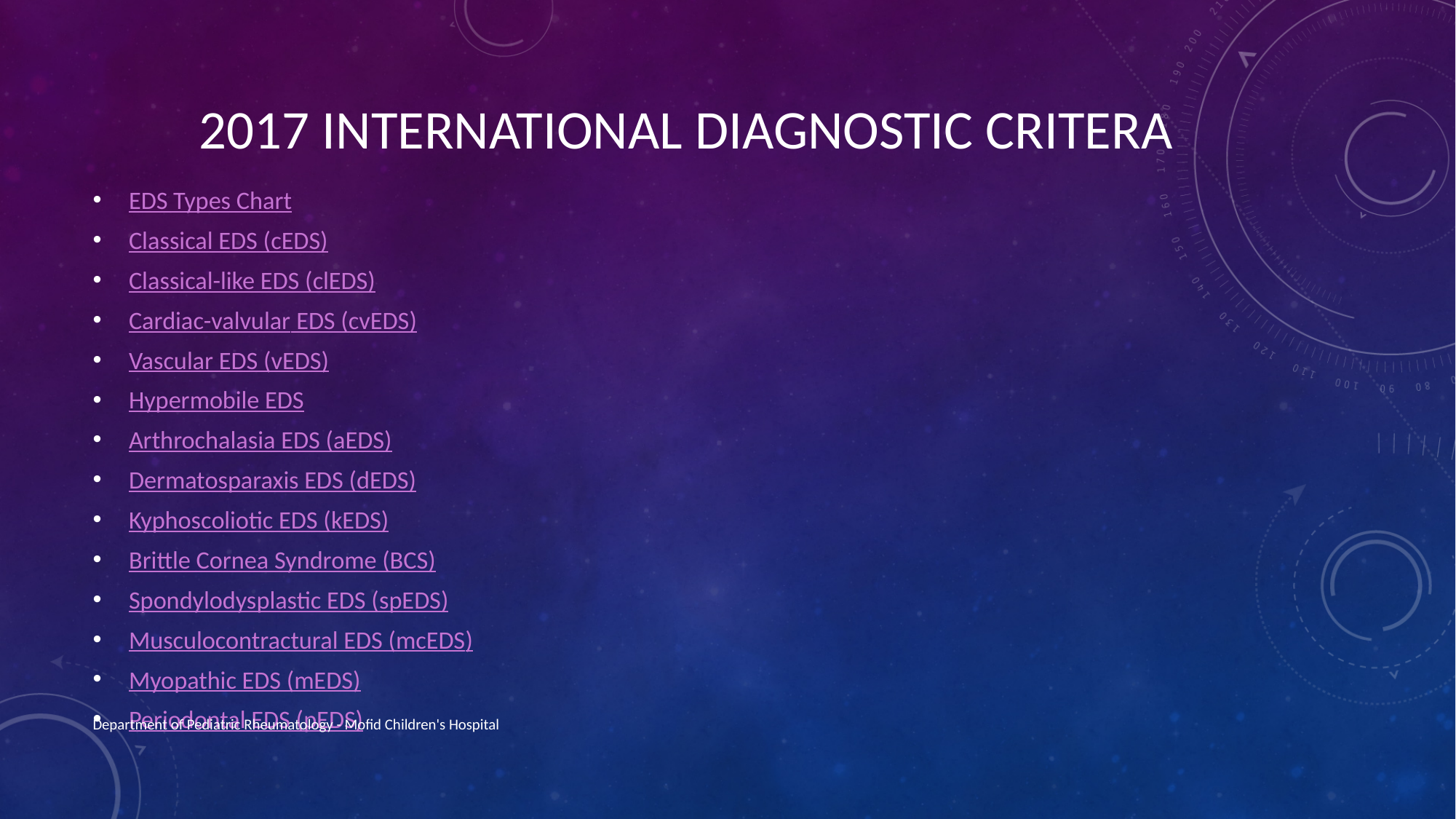

# 2017 International Diagnostic Critera
EDS Types Chart
Classical EDS (cEDS)
Classical-like EDS (clEDS)
Cardiac-valvular EDS (cvEDS)
Vascular EDS (vEDS)
Hypermobile EDS
Arthrochalasia EDS (aEDS)
Dermatosparaxis EDS (dEDS)
Kyphoscoliotic EDS (kEDS)
Brittle Cornea Syndrome (BCS)
Spondylodysplastic EDS (spEDS)
Musculocontractural EDS (mcEDS)
Myopathic EDS (mEDS)
Periodontal EDS (pEDS)

Department of Pediatric Rheumatology - Mofid Children's Hospital